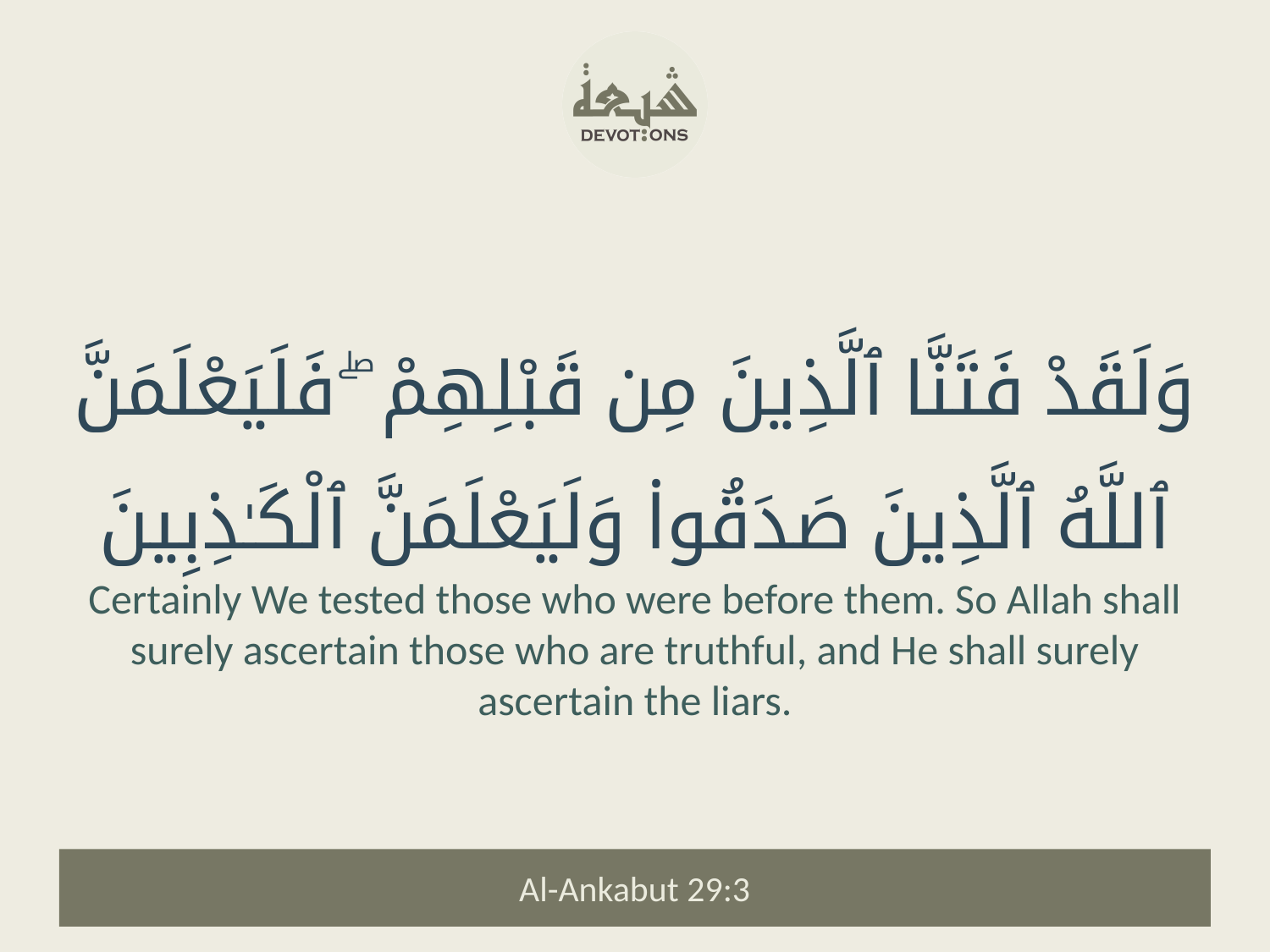

وَلَقَدْ فَتَنَّا ٱلَّذِينَ مِن قَبْلِهِمْ ۖ فَلَيَعْلَمَنَّ ٱللَّهُ ٱلَّذِينَ صَدَقُوا۟ وَلَيَعْلَمَنَّ ٱلْكَـٰذِبِينَ
Certainly We tested those who were before them. So Allah shall surely ascertain those who are truthful, and He shall surely ascertain the liars.
Al-Ankabut 29:3